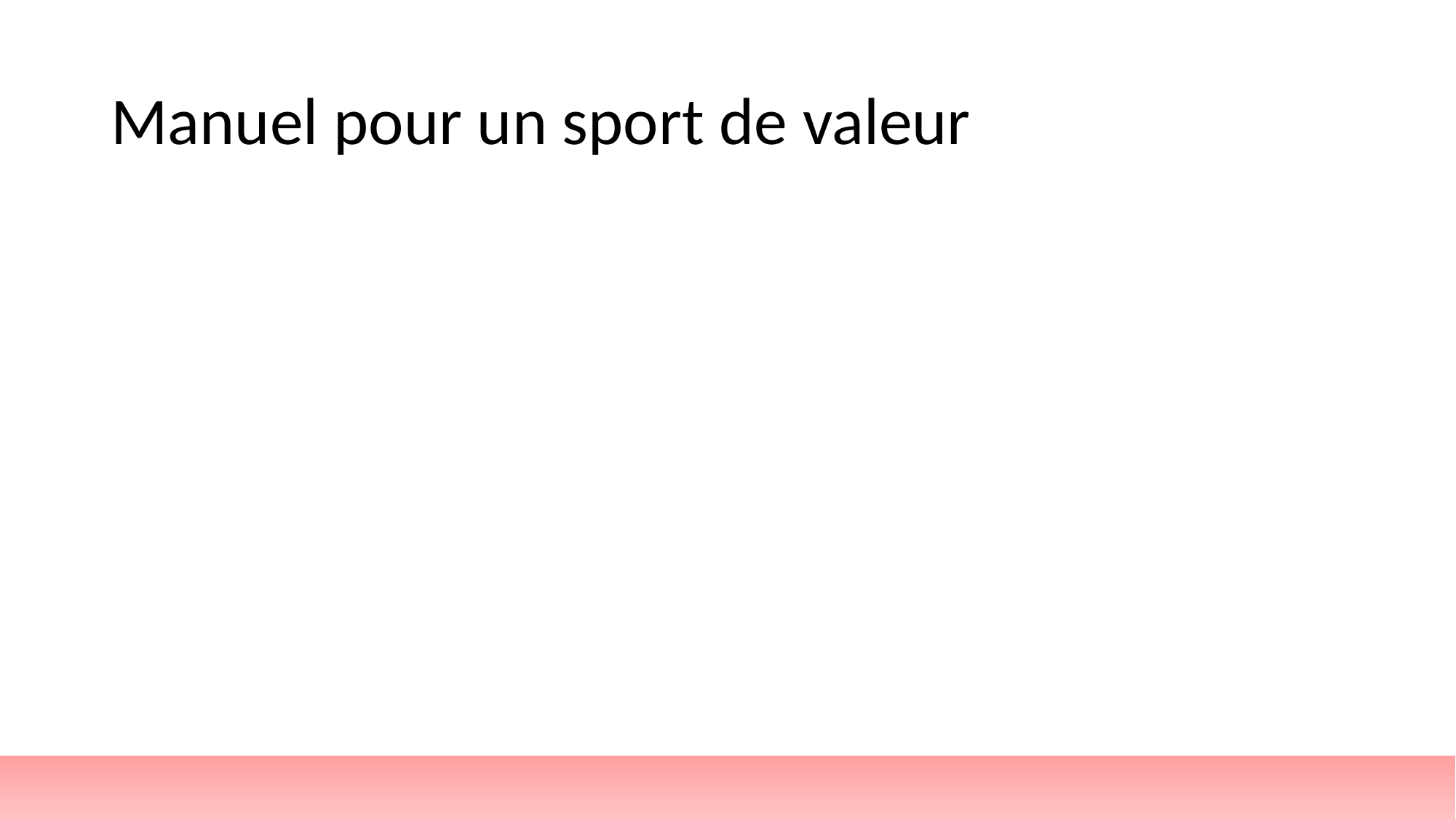

# Manuel pour un sport de valeur